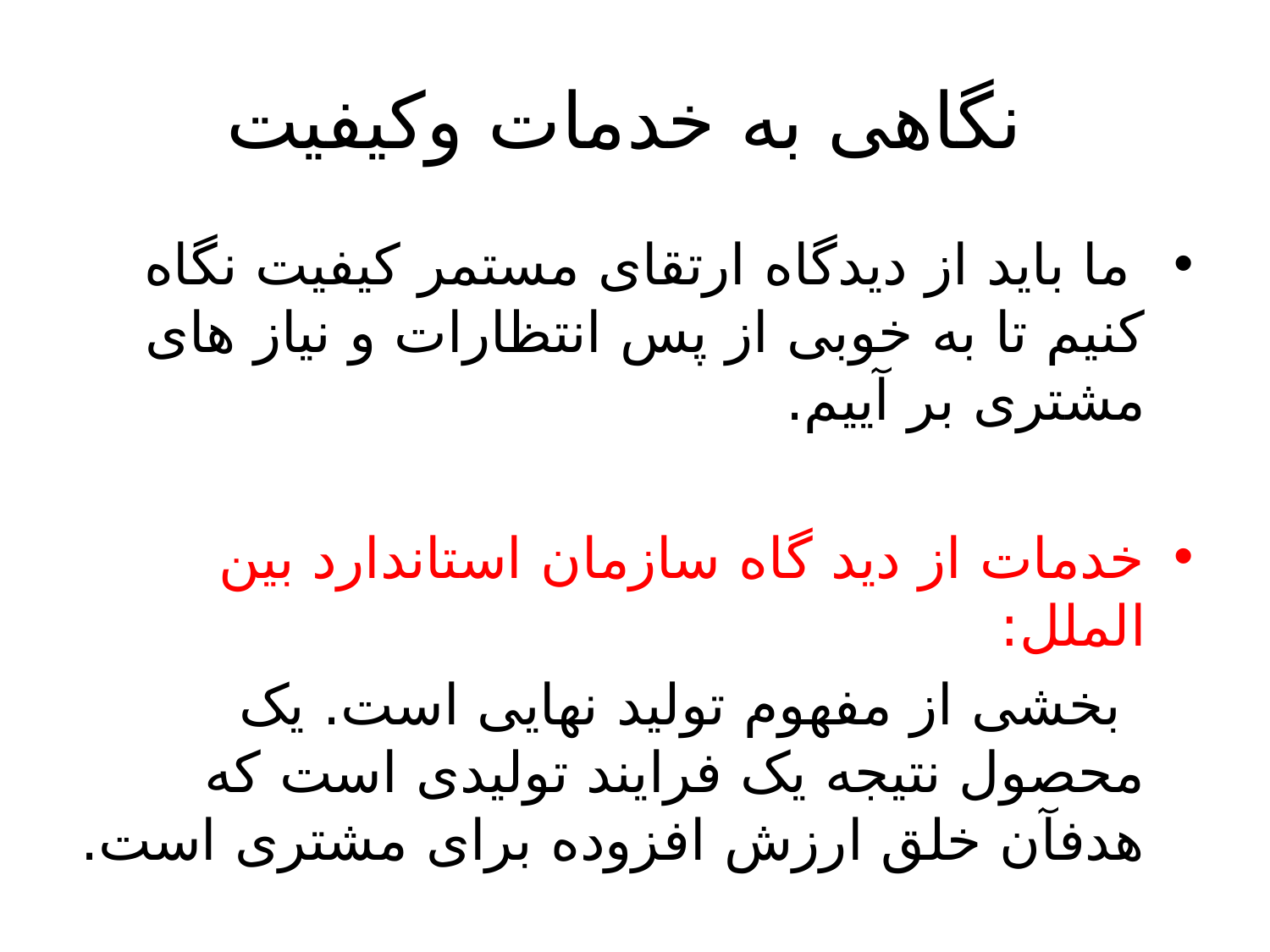

# نگاهی به خدمات وکیفیت
 ما باید از دیدگاه ارتقای مستمر کیفیت نگاه کنیم تا به خوبی از پس انتظارات و نیاز های مشتری بر آییم.

خدمات از دید گاه سازمان استاندارد بین الملل:
    بخشی از مفهوم تولید نهایی است. یک محصول نتیجه یک فرایند تولیدی است که هدفآن خلق ارزش افزوده برای مشتری است.